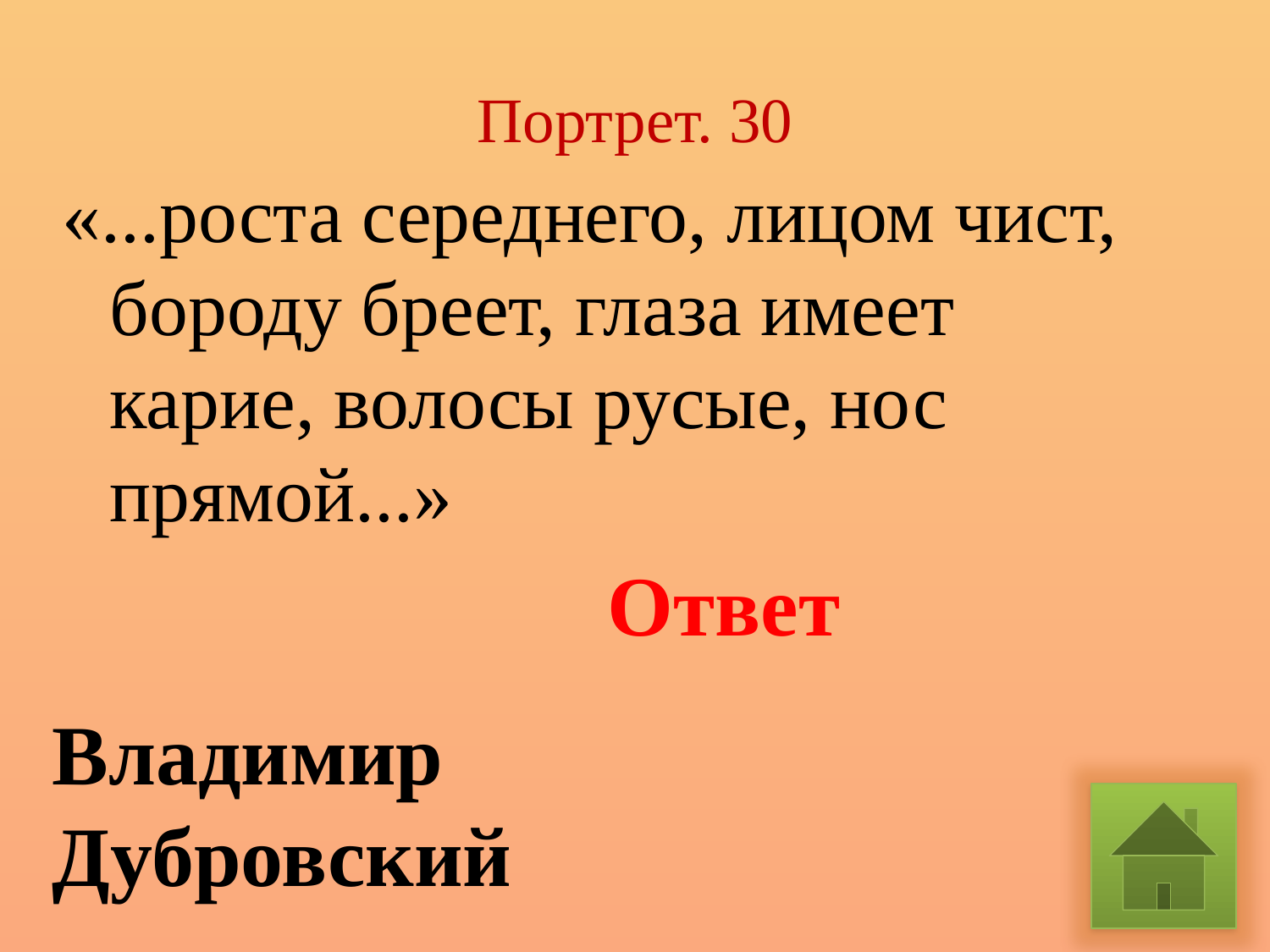

# Портрет. 30
«...роста середнего, лицом чист, бороду бреет, глаза имеет карие, волосы русые, нос прямой...»
Ответ
Владимир Дубровский